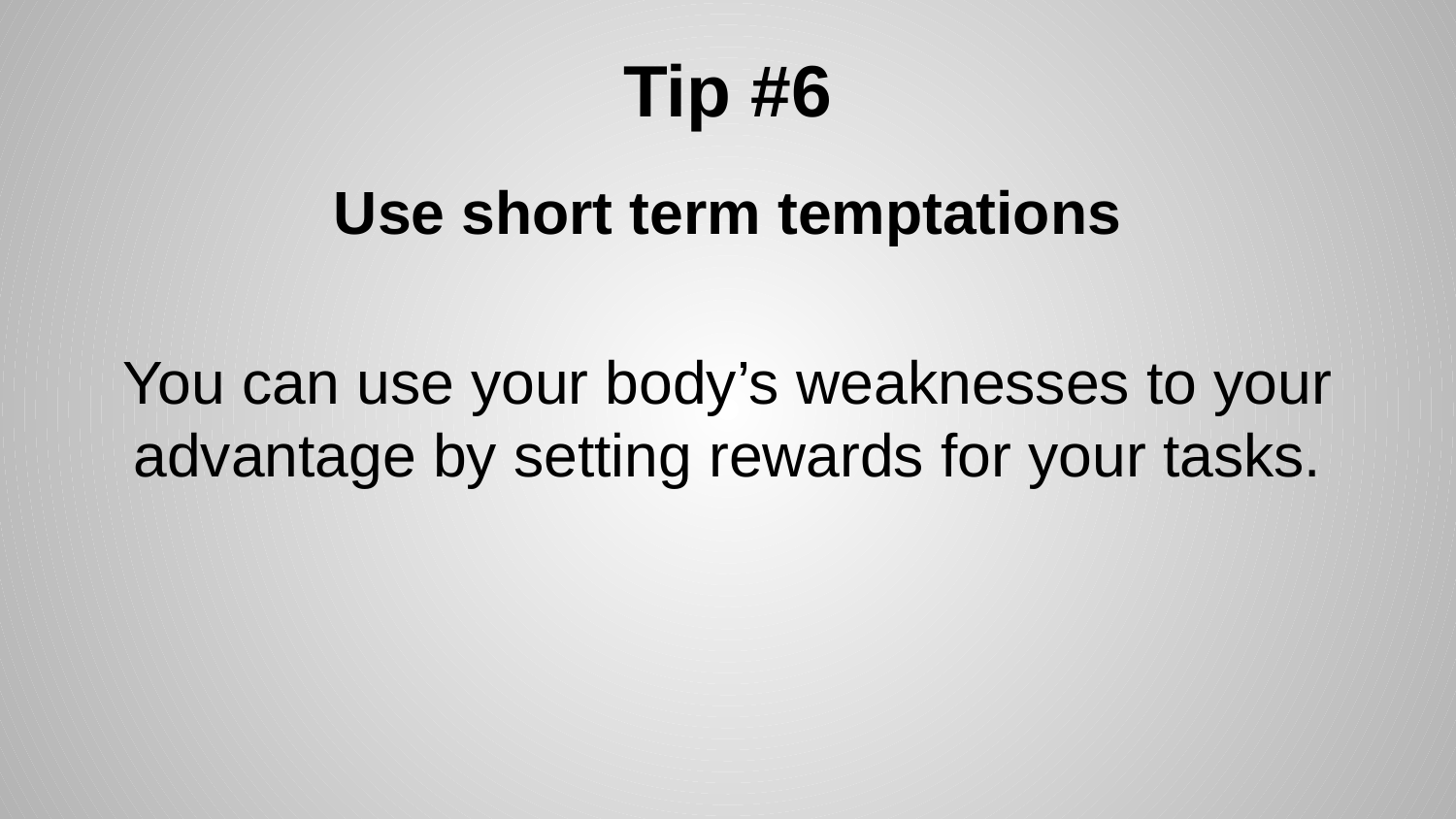

# Tip #6
Use short term temptations

You can use your body’s weaknesses to your advantage by setting rewards for your tasks.